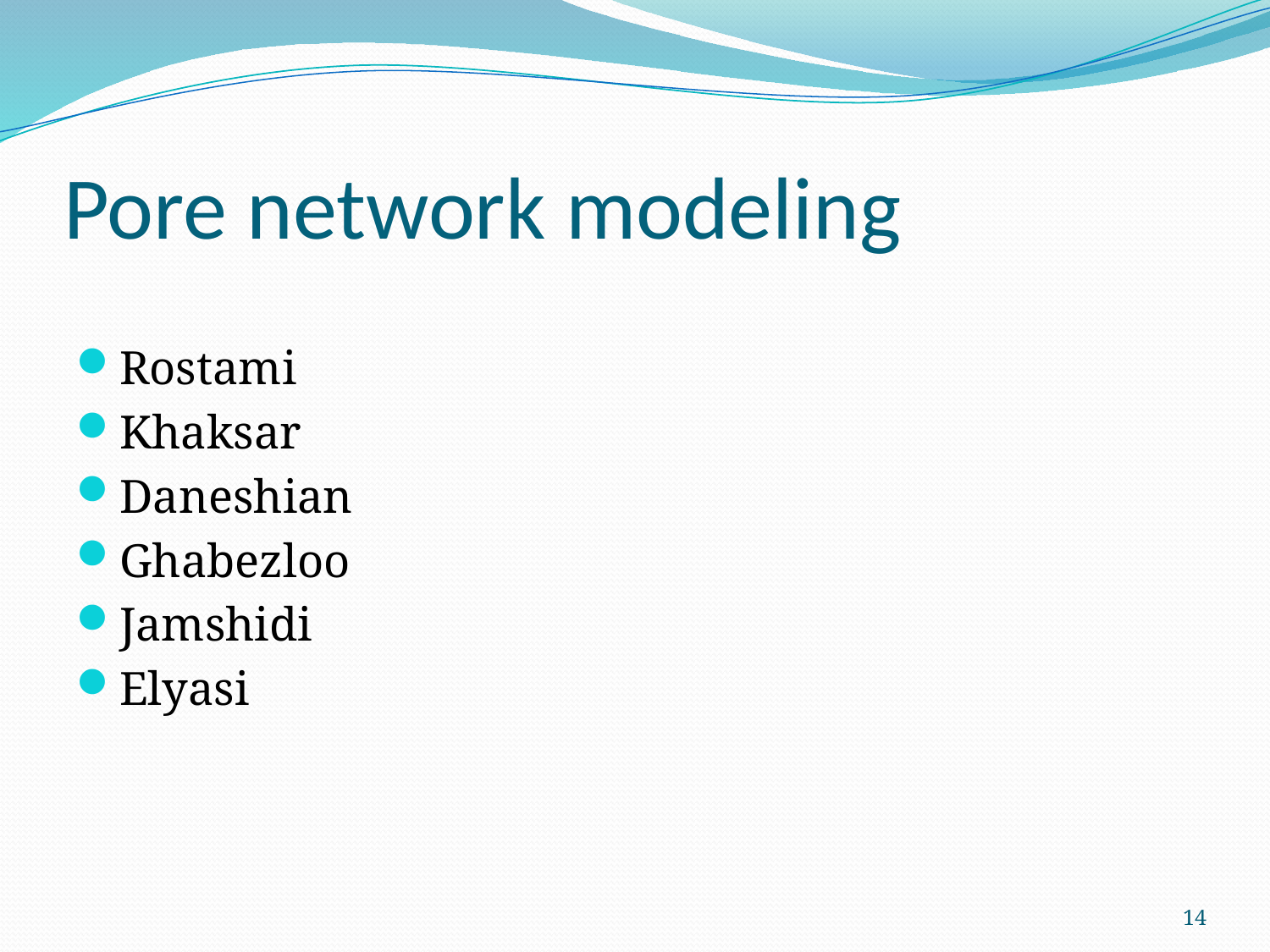

# Pore network modeling

Rostami
Khaksar
Daneshian
Ghabezloo
Jamshidi
Elyasi

14